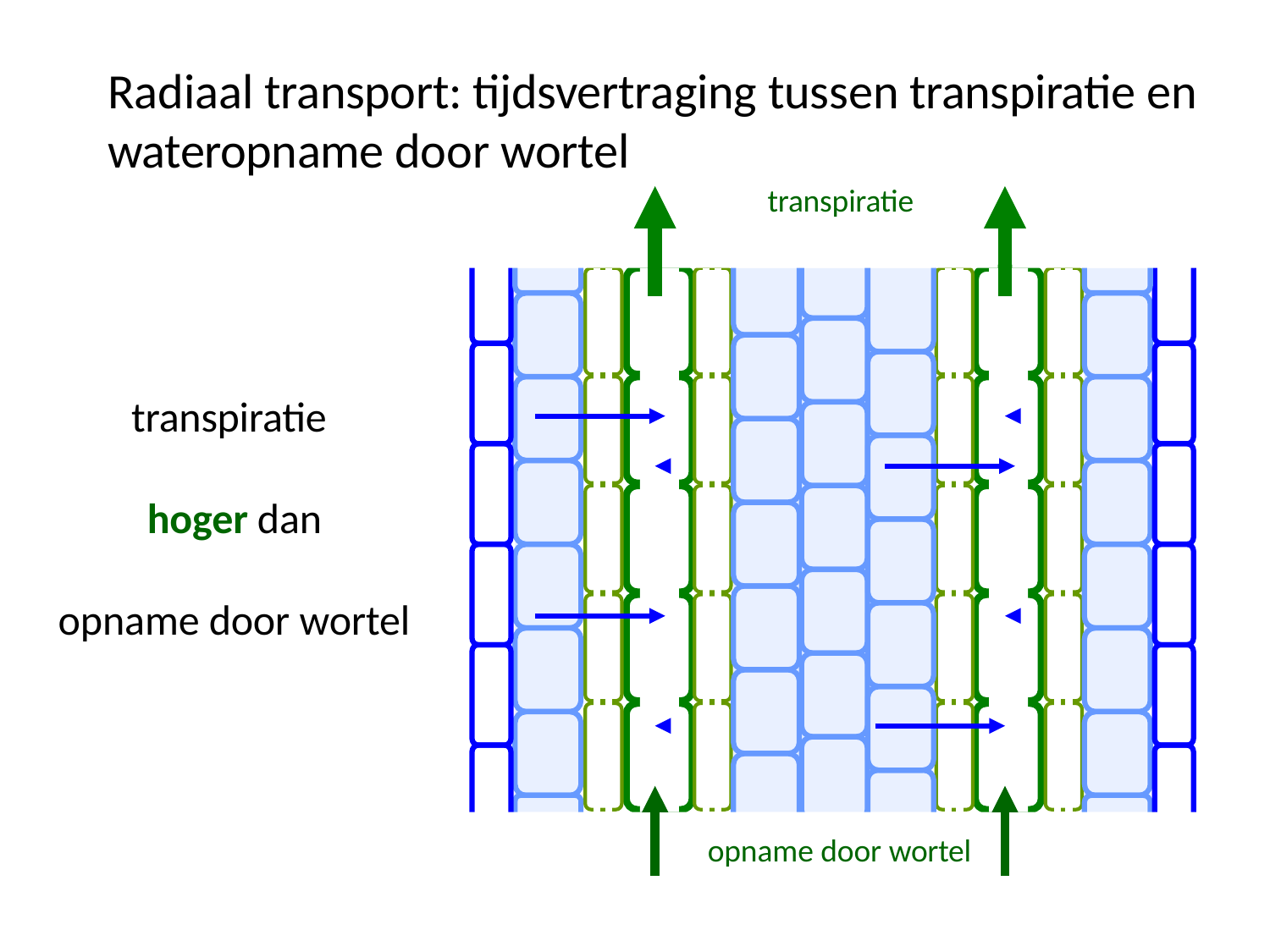

# Radiaal transport: tijdsvertraging tussen transpiratie en  wateropname door wortel
transpiratie

transpiratie
hoger dan  opname door wortel

opname door wortel